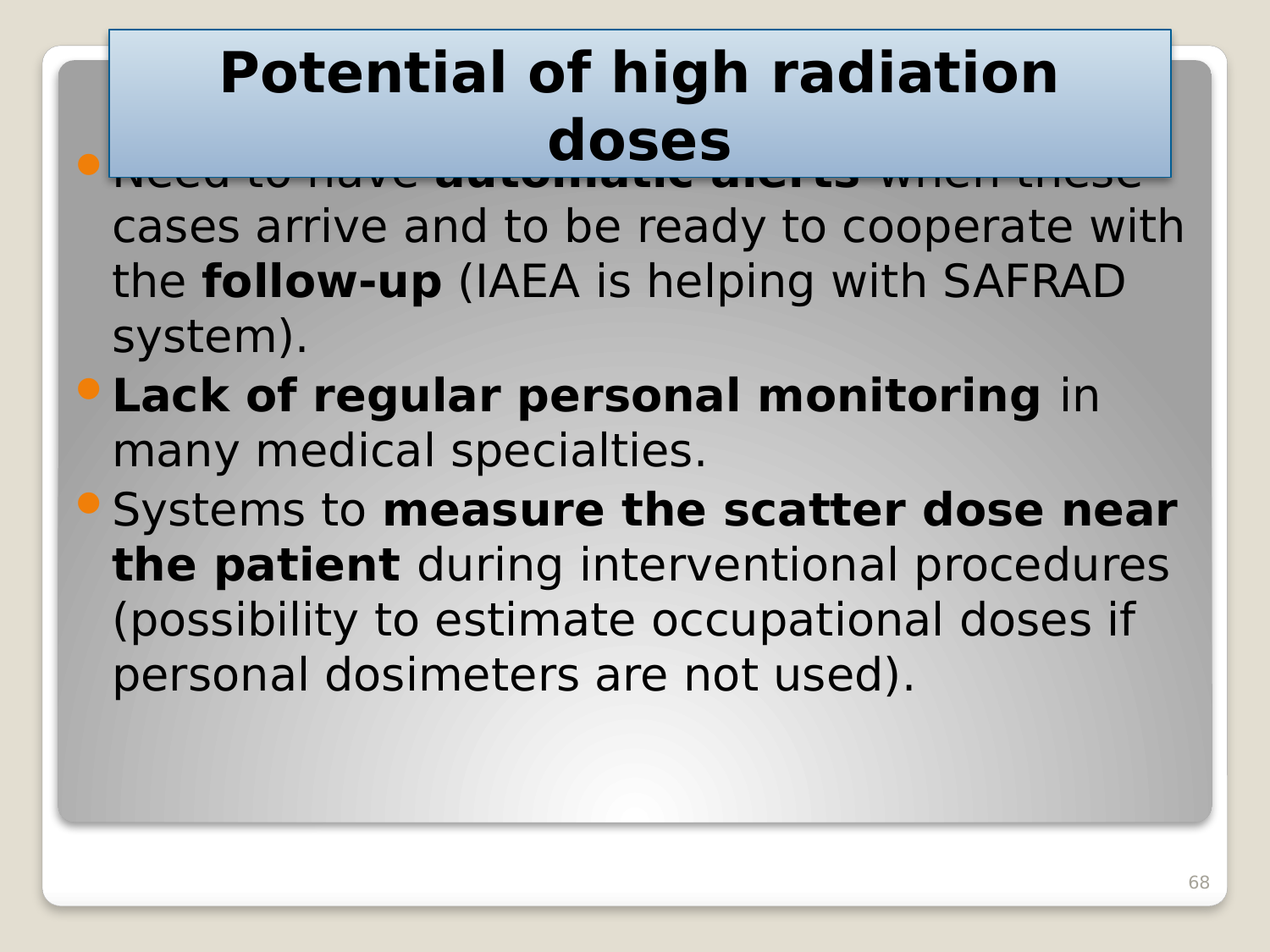

Potential of high radiation doses
Need to have automatic alerts when these cases arrive and to be ready to cooperate with the follow-up (IAEA is helping with SAFRAD system).
Lack of regular personal monitoring in many medical specialties.
Systems to measure the scatter dose near the patient during interventional procedures (possibility to estimate occupational doses if personal dosimeters are not used).
68